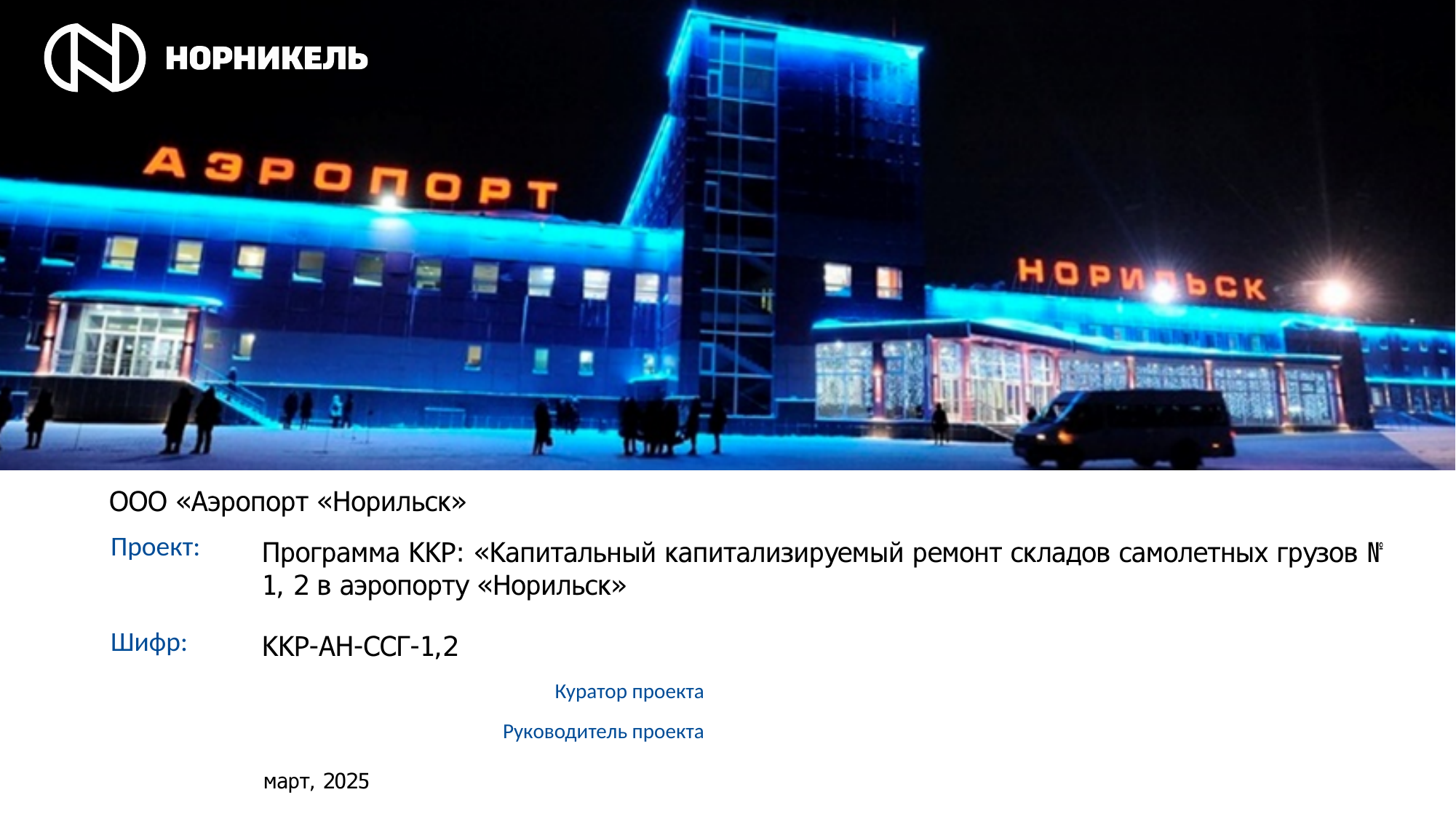

Фото на слайде возможно изменить, альтернативные варианты фото содержатся в макетах
# ООО «Аэропорт «Норильск»
Программа ККР: «Капитальный капитализируемый ремонт складов самолетных грузов № 1, 2 в аэропорту «Норильск»
ККР-АН-ССГ-1,2

март, 2025